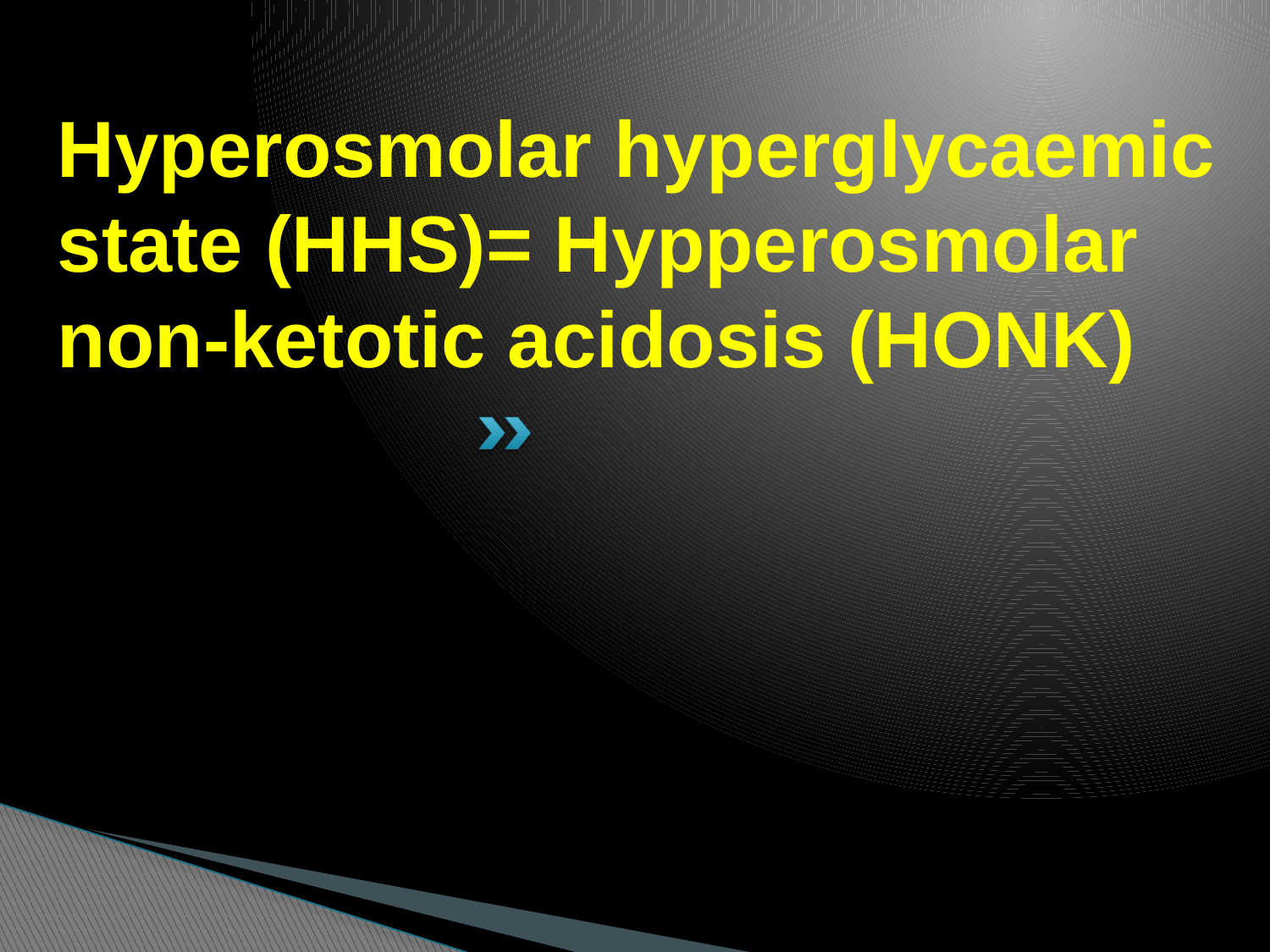

# Hyperosmolar hyperglycaemic state (HHS)= Hypperosmolar non-ketotic acidosis (HONK)